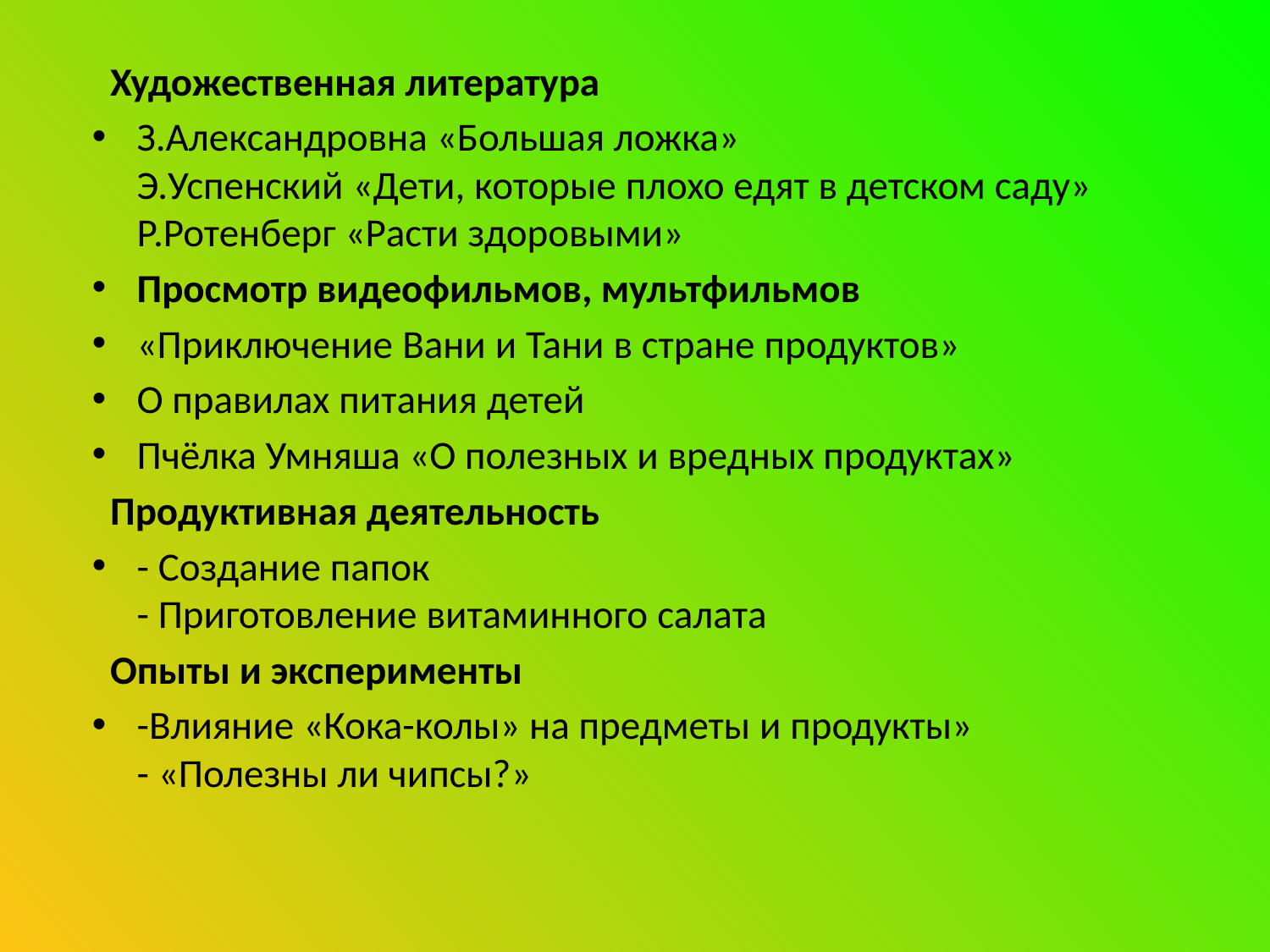

Художественная литература
З.Александровна «Большая ложка»
Э.Успенский «Дети, которые плохо едят в детском саду»
Р.Ротенберг «Расти здоровыми»
Просмотр видеофильмов, мультфильмов
«Приключение Вани и Тани в стране продуктов»
О правилах питания детей
Пчёлка Умняша «О полезных и вредных продуктах»
  Продуктивная деятельность
- Создание папок
- Приготовление витаминного салата
  Опыты и эксперименты
-Влияние «Кока-колы» на предметы и продукты»
- «Полезны ли чипсы?»